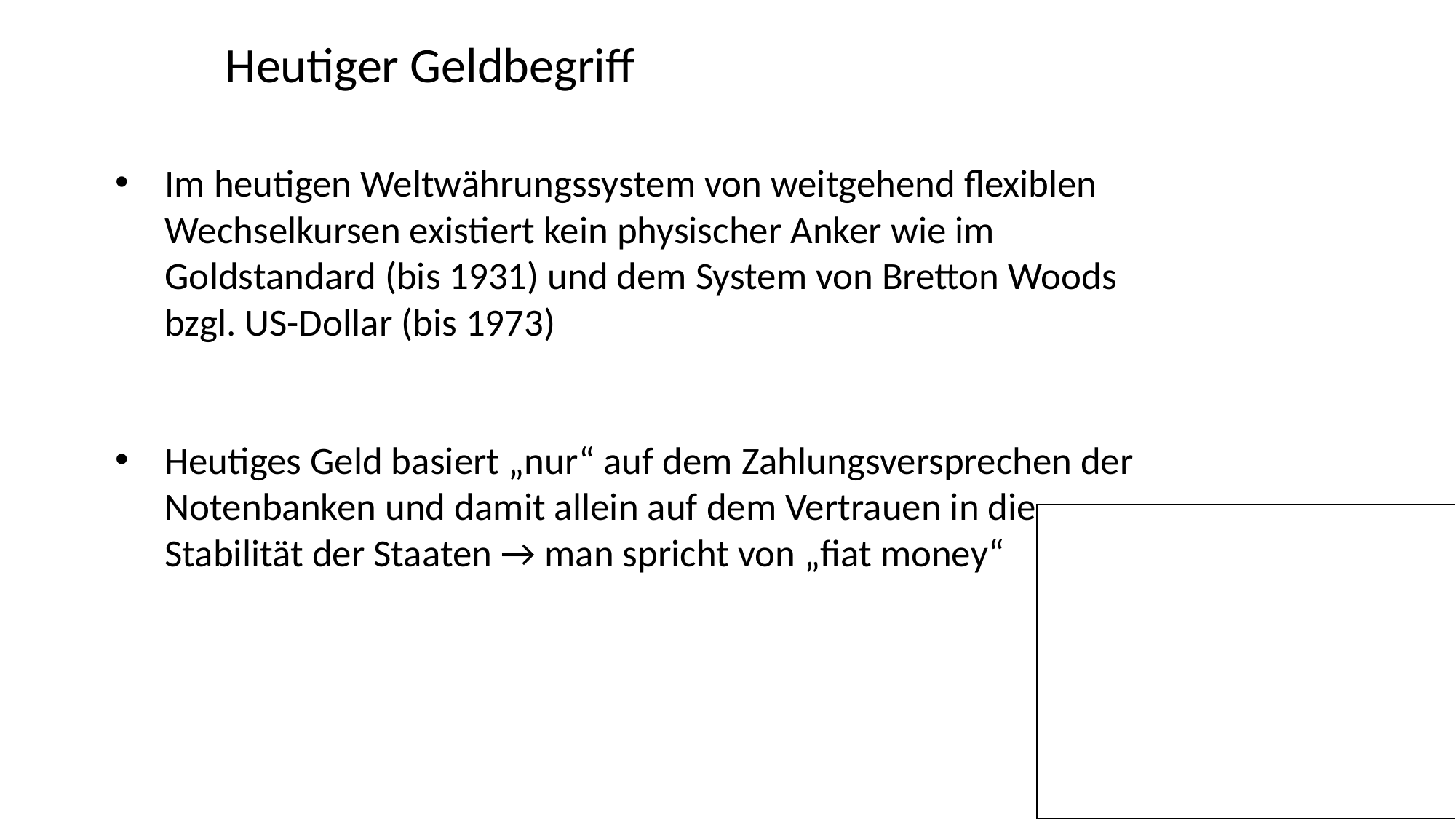

Heutiger Geldbegriff

Im heutigen Weltwährungssystem von weitgehend flexiblen Wechselkursen existiert kein physischer Anker wie im Goldstandard (bis 1931) und dem System von Bretton Woods bzgl. US-Dollar (bis 1973)

Heutiges Geld basiert „nur“ auf dem Zahlungsversprechen der Notenbanken und damit allein auf dem Vertrauen in die Stabilität der Staaten → man spricht von „fiat money“